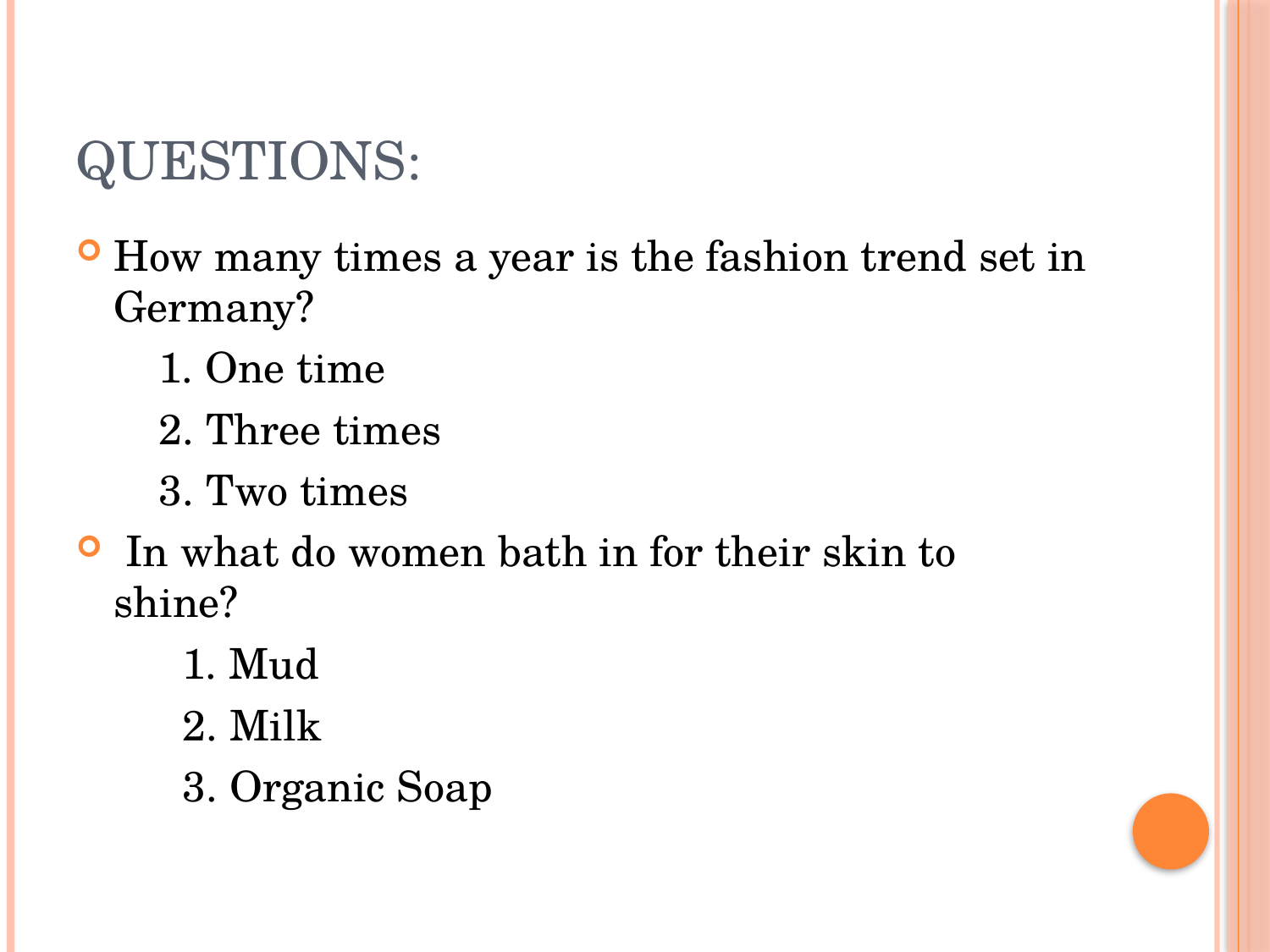

# Questions:
How many times a year is the fashion trend set in Germany?
       1. One time
       2. Three times
       3. Two times
 In what do women bath in for their skin to shine?
         1. Mud
         2. Milk
         3. Organic Soap